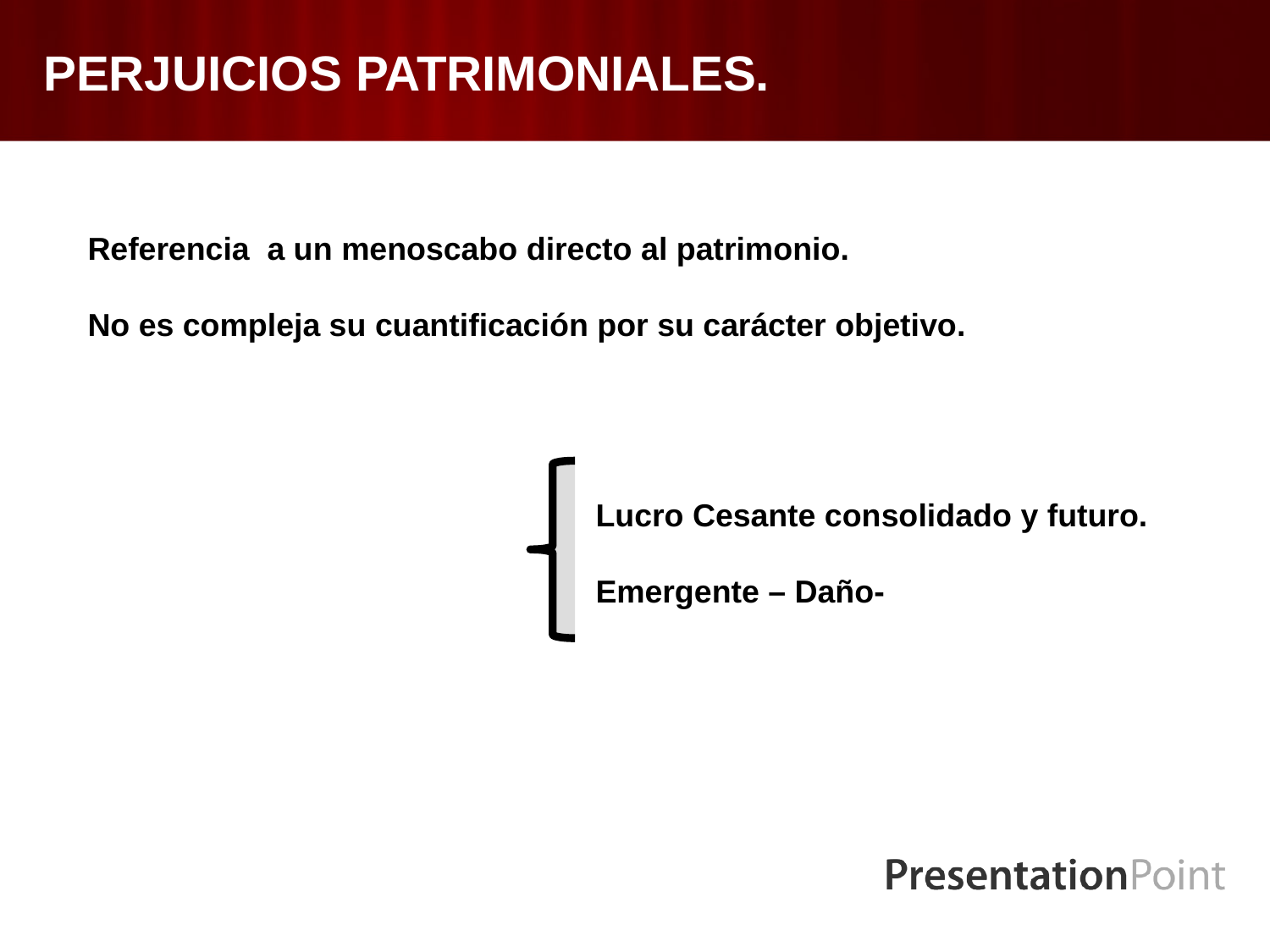

# PERJUICIOS PATRIMONIALES.
Referencia  a un menoscabo directo al patrimonio.

No es compleja su cuantificación por su carácter objetivo.

				Lucro Cesante consolidado y futuro.

				Emergente – Daño-